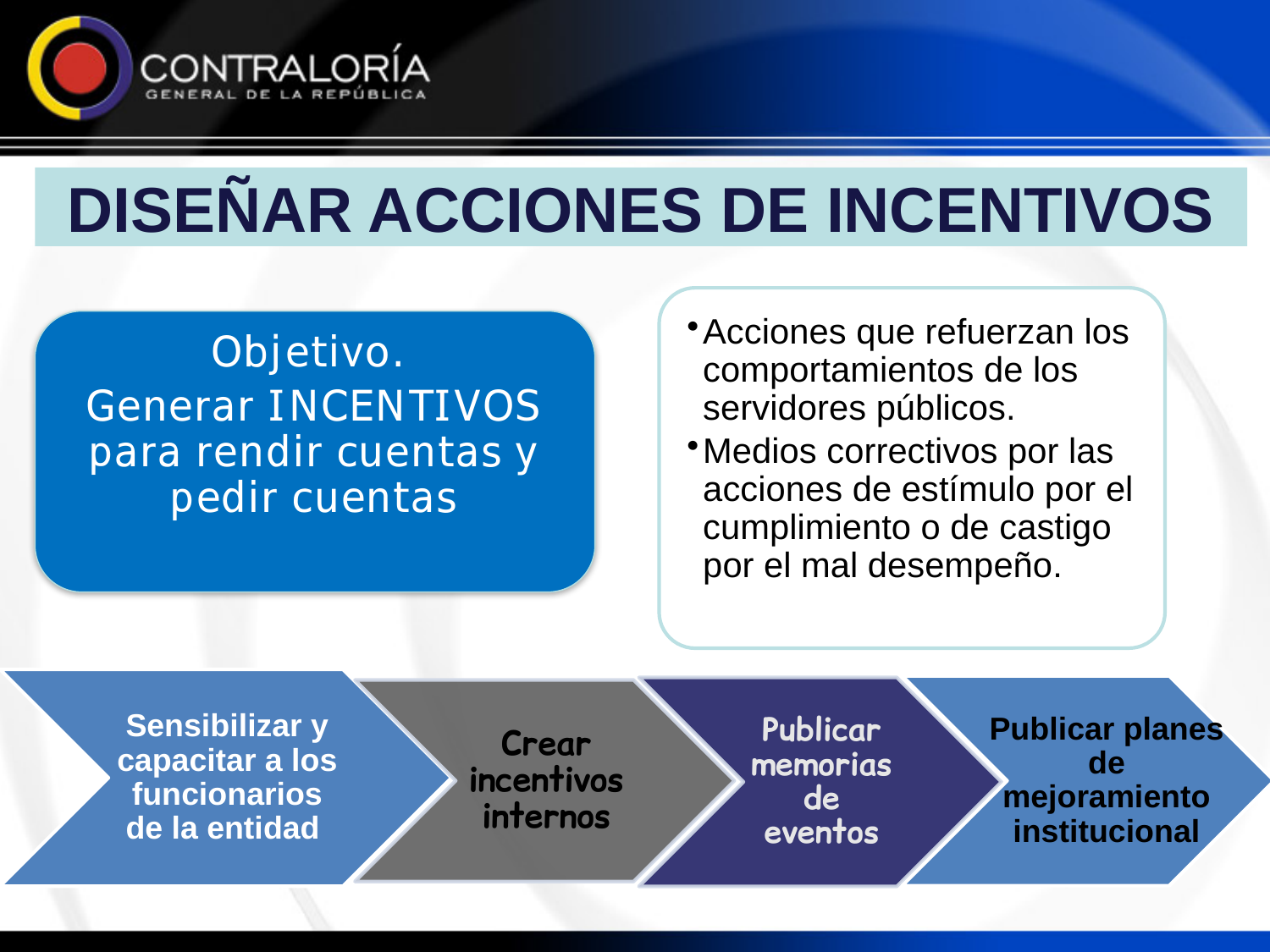

# DISEÑAR ACCIONES DE INCENTIVOS

Acciones que refuerzan los comportamientos de los servidores públicos.
Medios correctivos por las acciones de estímulo por el cumplimiento o de castigo por el mal desempeño.
Objetivo.
Generar INCENTIVOS para rendir cuentas y pedir cuentas

Sensibilizar y capacitar a los funcionarios de la entidad
Crear incentivos internos
Publicar memorias de eventos

Publicar planes de mejoramiento institucional